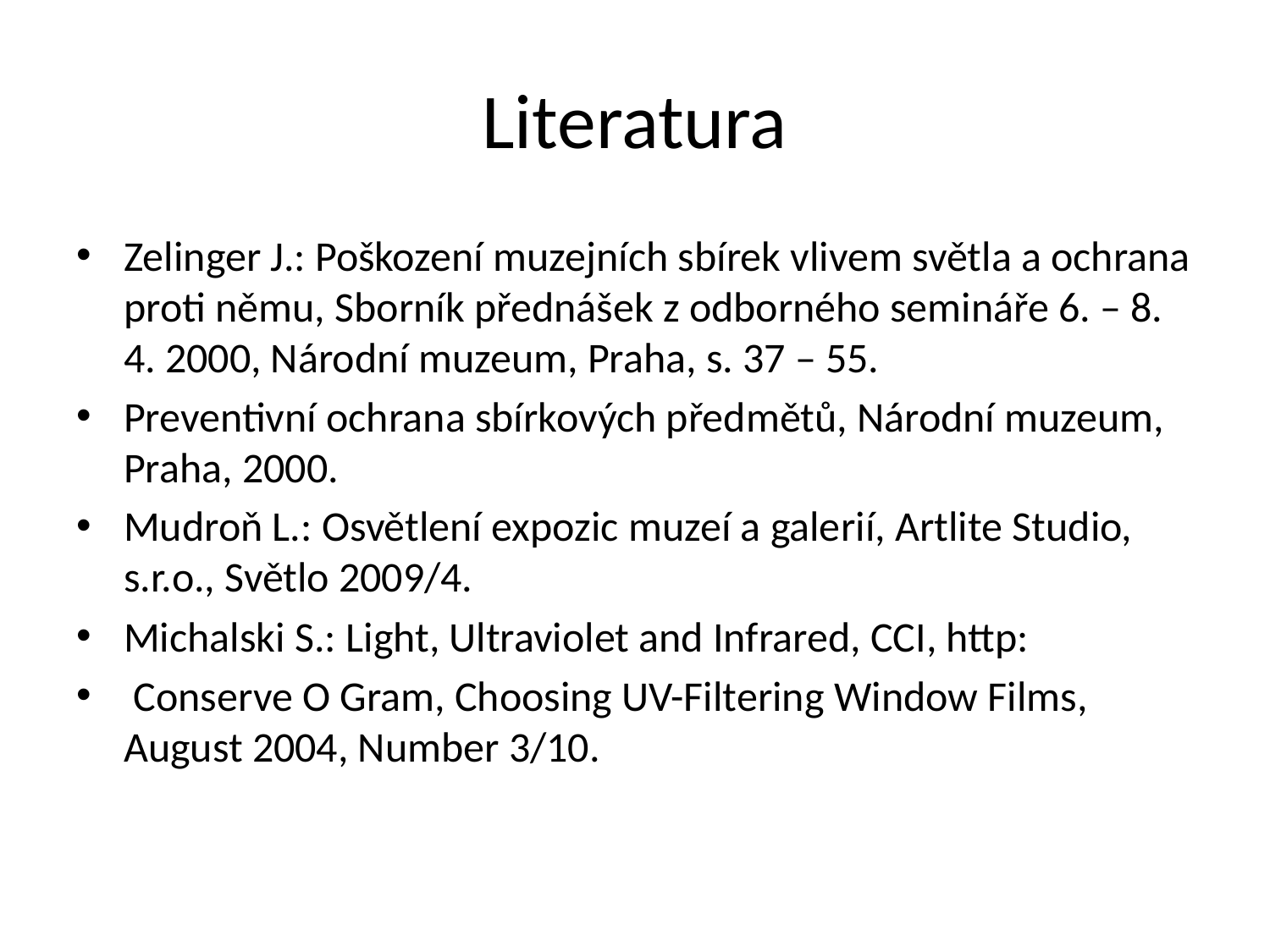

# Literatura
Zelinger J.: Poškození muzejních sbírek vlivem světla a ochrana proti němu, Sborník přednášek z odborného semináře 6. – 8. 4. 2000, Národní muzeum, Praha, s. 37 – 55.
Preventivní ochrana sbírkových předmětů, Národní muzeum, Praha, 2000.
Mudroň L.: Osvětlení expozic muzeí a galerií, Artlite Studio, s.r.o., Světlo 2009/4.
Michalski S.: Light, Ultraviolet and Infrared, CCI, http:
 Conserve O Gram, Choosing UV-Filtering Window Films, August 2004, Number 3/10.